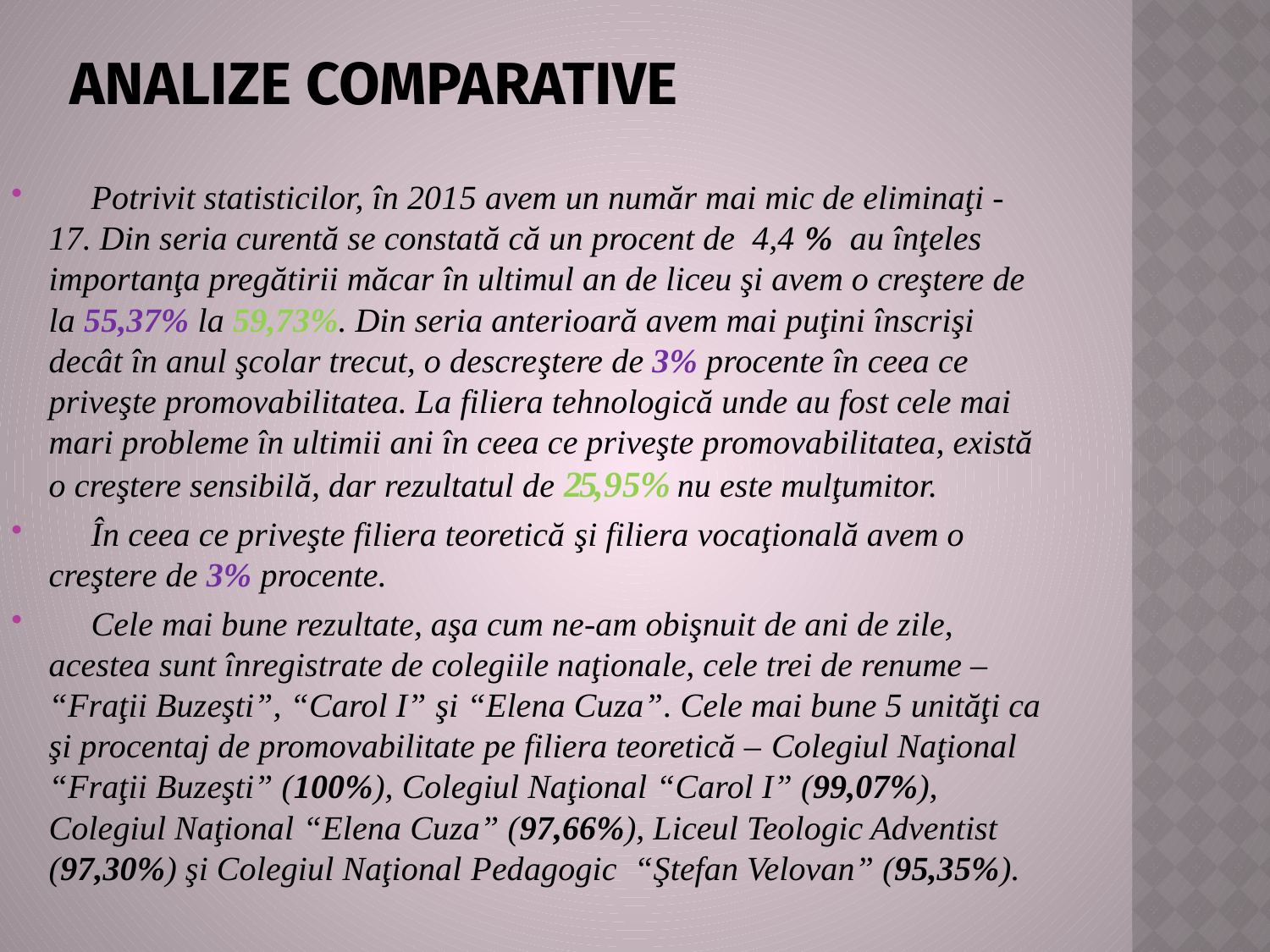

# Analize comparative
     Potrivit statisticilor, în 2015 avem un număr mai mic de eliminaţi - 17. Din seria curentă se constată că un procent de  4,4 %  au înţeles importanţa pregătirii măcar în ultimul an de liceu şi avem o creştere de la 55,37% la 59,73%. Din seria anterioară avem mai puţini înscrişi decât în anul şcolar trecut, o descreştere de 3% procente în ceea ce priveşte promovabilitatea. La filiera tehnologică unde au fost cele mai mari probleme în ultimii ani în ceea ce priveşte promovabilitatea, există o creştere sensibilă, dar rezultatul de 25,95% nu este mulţumitor.
     În ceea ce priveşte filiera teoretică şi filiera vocaţională avem o creştere de 3% procente.
     Cele mai bune rezultate, aşa cum ne-am obişnuit de ani de zile, acestea sunt înregistrate de colegiile naţionale, cele trei de renume – “Fraţii Buzeşti”, “Carol I” şi “Elena Cuza”. Cele mai bune 5 unităţi ca şi procentaj de promovabilitate pe filiera teoretică – Colegiul Naţional “Fraţii Buzeşti” (100%), Colegiul Naţional “Carol I” (99,07%), Colegiul Naţional “Elena Cuza” (97,66%), Liceul Teologic Adventist (97,30%) şi Colegiul Naţional Pedagogic  “Ştefan Velovan” (95,35%).